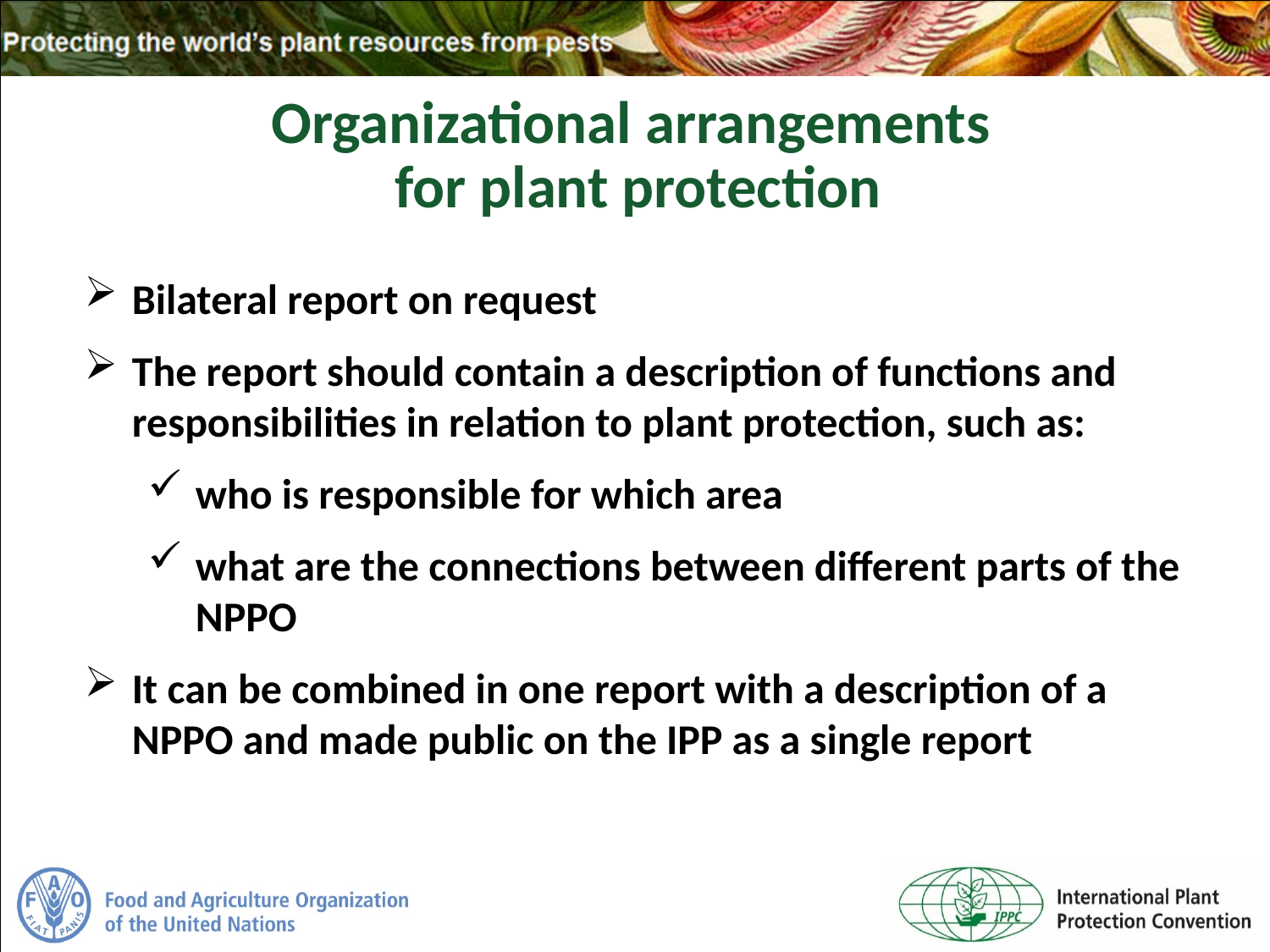

Organizational arrangements
for plant protection

Bilateral report on request
The report should contain a description of functions and responsibilities in relation to plant protection, such as:
who is responsible for which area
what are the connections between different parts of the NPPO
It can be combined in one report with a description of a NPPO and made public on the IPP as a single report